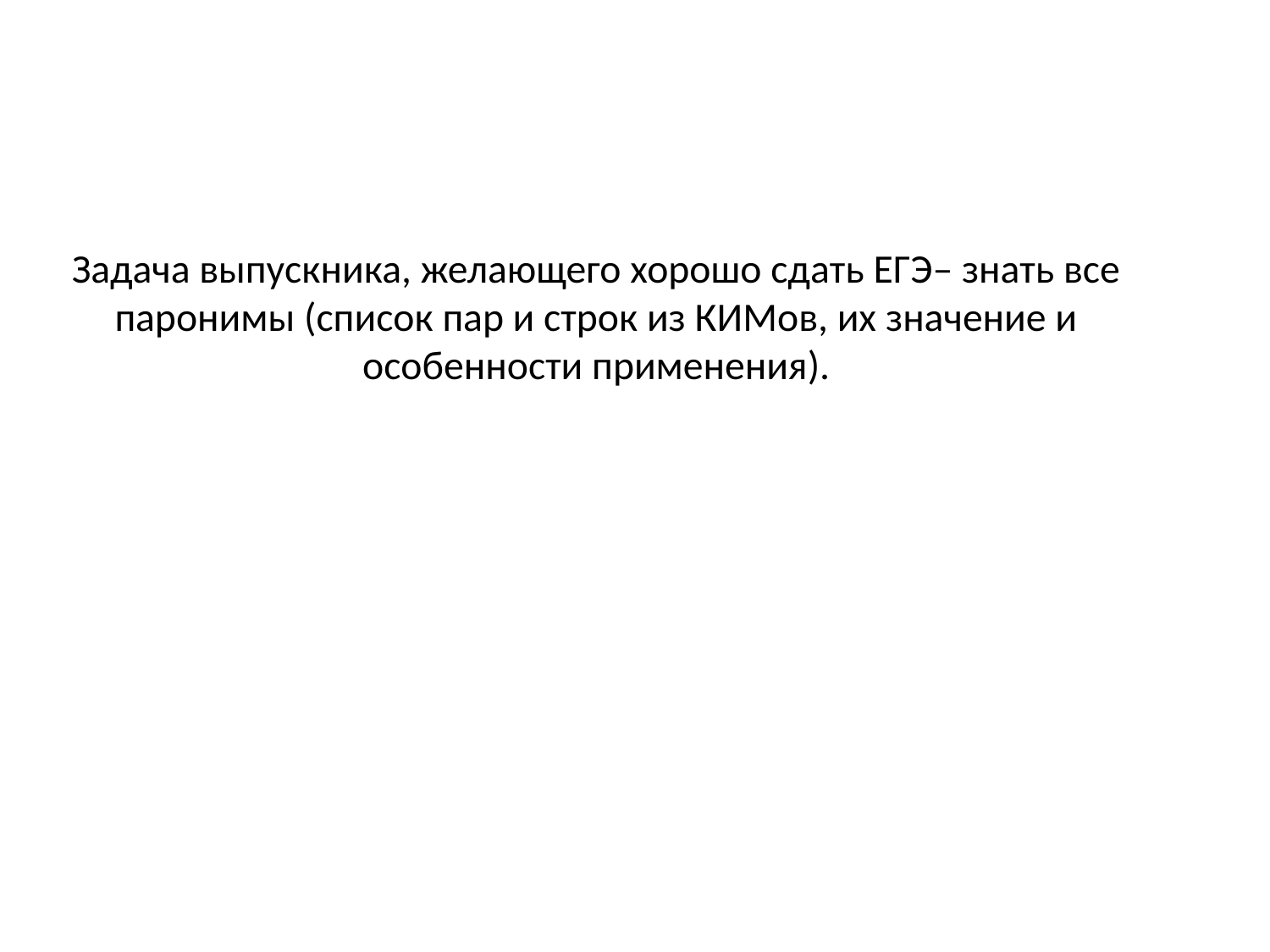

# Задача выпускника, желающего хорошо сдать ЕГЭ– знать все паронимы (список пар и строк из КИМов, их значение и особенности применения).